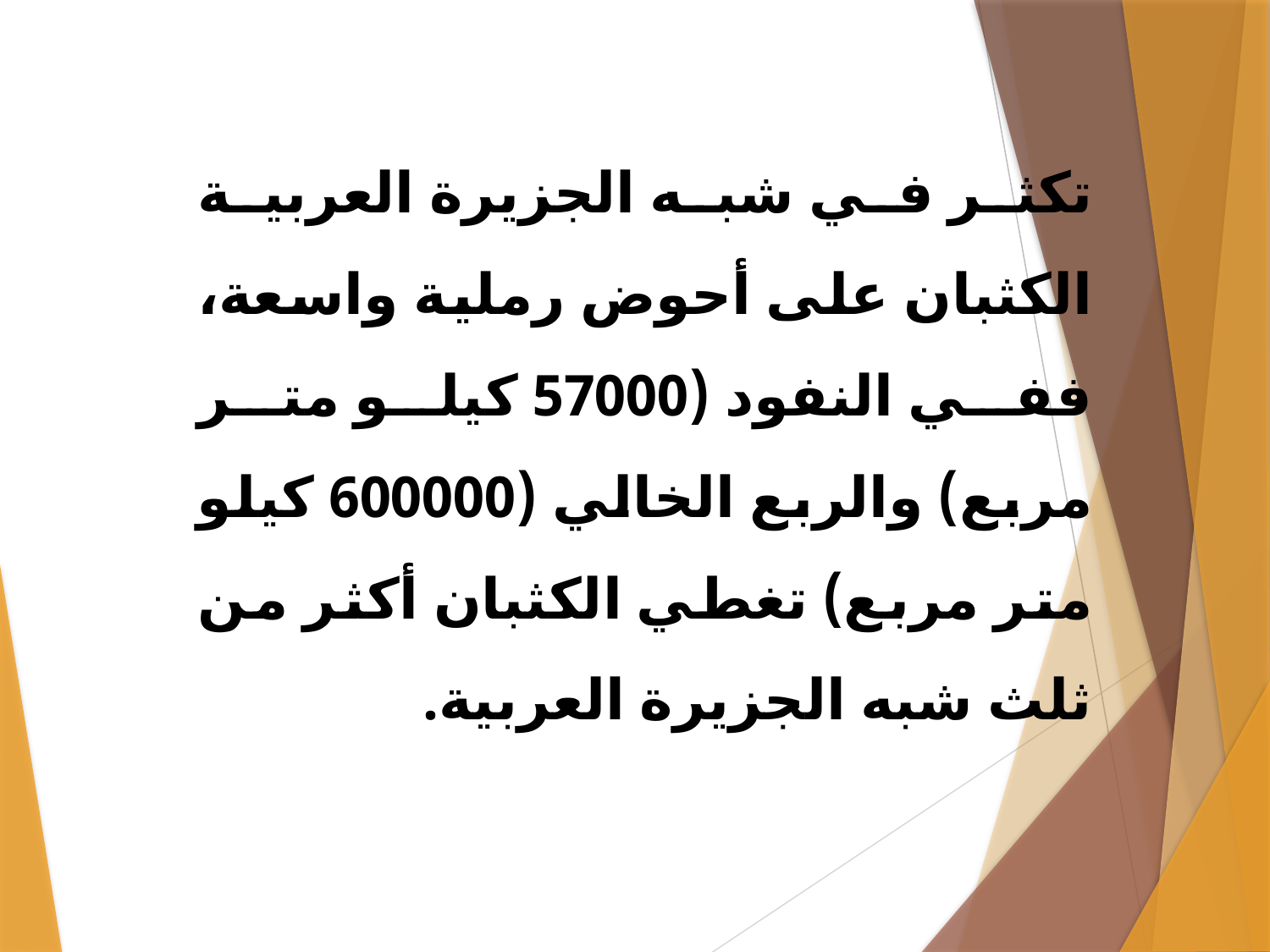

تكثر في شبه الجزيرة العربية الكثبان على أحوض رملية واسعة، ففي النفود (57000 كيلو متر مربع) والربع الخالي (600000 كيلو متر مربع) تغطي الكثبان أكثر من ثلث شبه الجزيرة العربية.